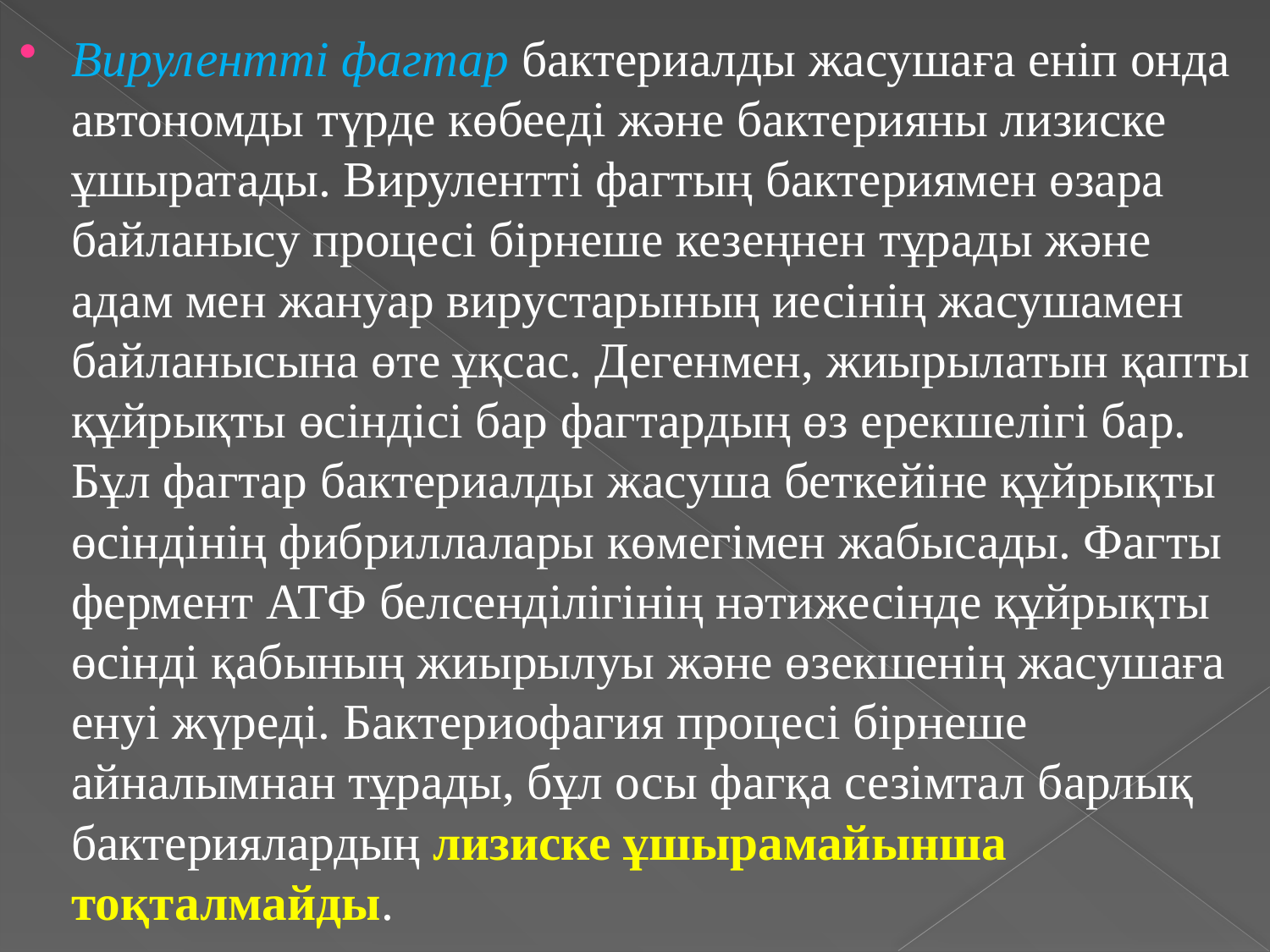

Вирулентті фагтар бактериалды жасушаға еніп онда автономды түрде көбееді және бактерияны лизиске ұшыратады. Вирулентті фагтың бактериямен өзара байланысу процесі бірнеше кезеңнен тұрады және адам мен жануар вирустарының иесінің жасушамен байланысына өте ұқсас. Дегенмен, жиырылатын қапты құйрықты өсіндісі бар фагтардың өз ерекшелігі бар. Бұл фагтар бактериалды жасуша беткейіне құйрықты өсіндінің фибриллалары көмегімен жабысады. Фагты фермент АТФ белсенділігінің нәтижесінде құйрықты өсінді қабының жиырылуы және өзекшенің жасушаға енуі жүреді. Бактериофагия процесі бірнеше айналымнан тұрады, бұл осы фагқа сезімтал барлық бактериялардың лизиске ұшырамайынша тоқталмайды.